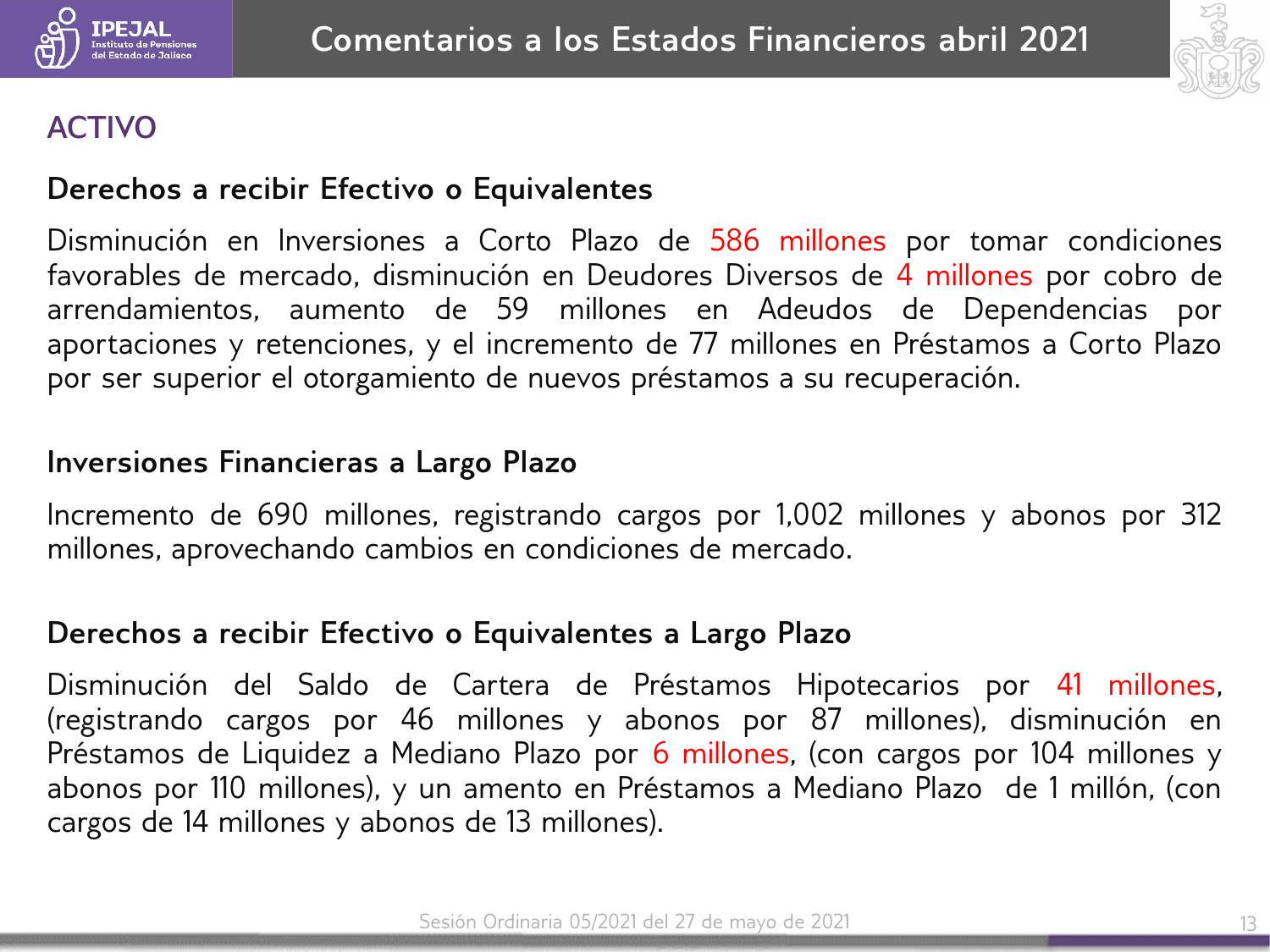

# Comentarios a los Estados Financieros abril 2021
ACTIVO
Derechos a recibir Efectivo o Equivalentes
Disminución en Inversiones a Corto Plazo de 586 millones por tomar condiciones favorables de mercado, disminución en Deudores Diversos de 4 millones por cobro de arrendamientos, aumento de 59 millones en Adeudos de Dependencias por aportaciones y retenciones, y el incremento de 77 millones en Préstamos a Corto Plazo por ser superior el otorgamiento de nuevos préstamos a su recuperación.

Inversiones Financieras a Largo Plazo
Incremento de 690 millones, registrando cargos por 1,002 millones y abonos por 312 millones, aprovechando cambios en condiciones de mercado.

Derechos a recibir Efectivo o Equivalentes a Largo Plazo
Disminución del Saldo de Cartera de Préstamos Hipotecarios por 41 millones, (registrando cargos por 46 millones y abonos por 87 millones), disminución en Préstamos de Liquidez a Mediano Plazo por 6 millones, (con cargos por 104 millones y abonos por 110 millones), y un amento en Préstamos a Mediano Plazo  de 1 millón, (con cargos de 14 millones y abonos de 13 millones).

Sesión Ordinaria 05/2021 del 27 de mayo de 2021
13